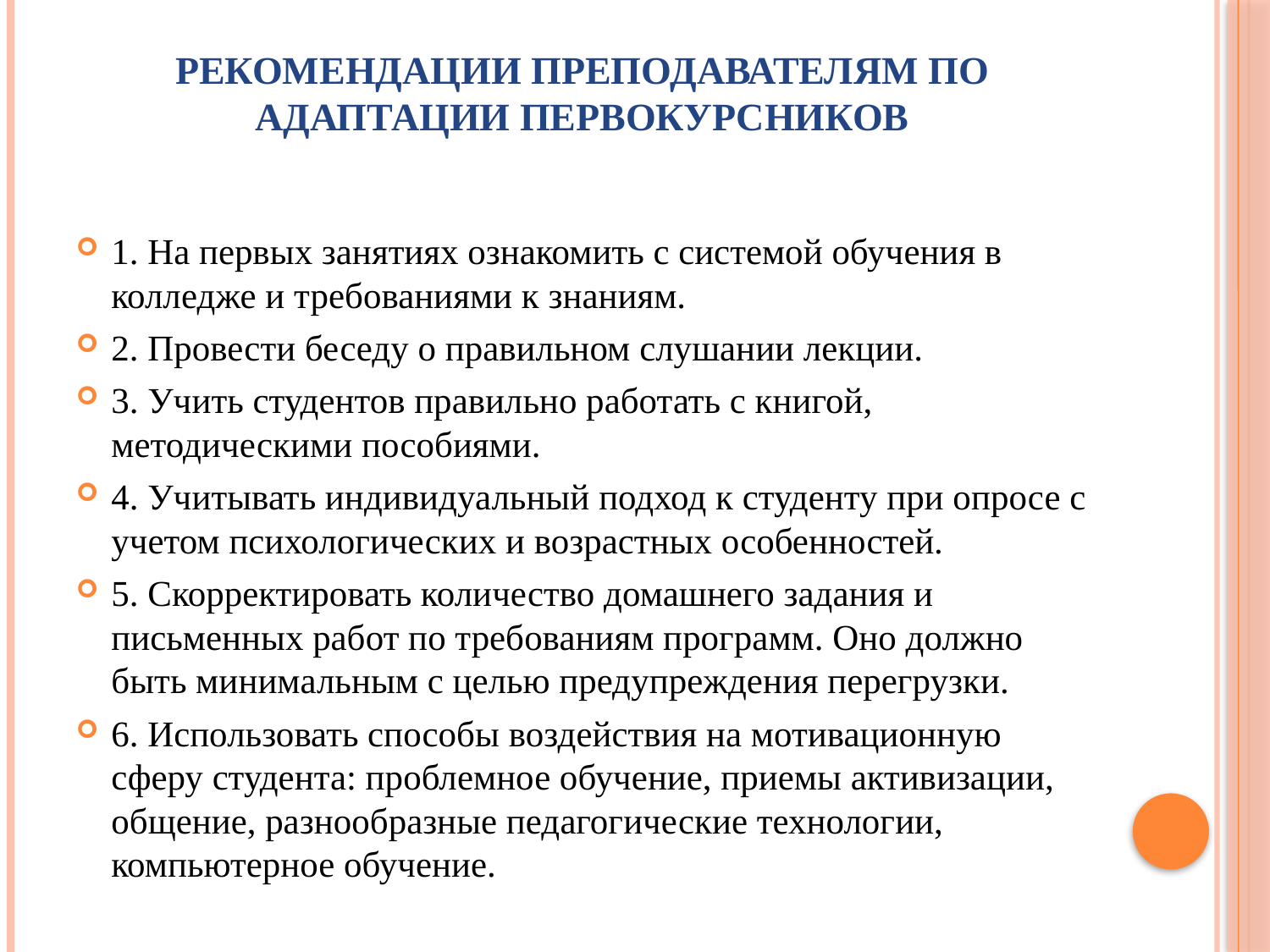

# Рекомендации преподавателям по адаптации первокурсников
1. На первых занятиях ознакомить с системой обучения в колледже и требованиями к знаниям.
2. Провести беседу о правильном слушании лекции.
3. Учить студентов правильно работать с книгой, методическими пособиями.
4. Учитывать индивидуальный подход к студенту при опросе с учетом психологических и возрастных особенностей.
5. Скорректировать количество домашнего задания и письменных работ по требованиям программ. Оно должно быть минимальным с целью предупреждения перегрузки.
6. Использовать способы воздействия на мотивационную сферу студента: проблемное обучение, приемы активизации, общение, разнообразные педагогические технологии, компьютерное обучение.